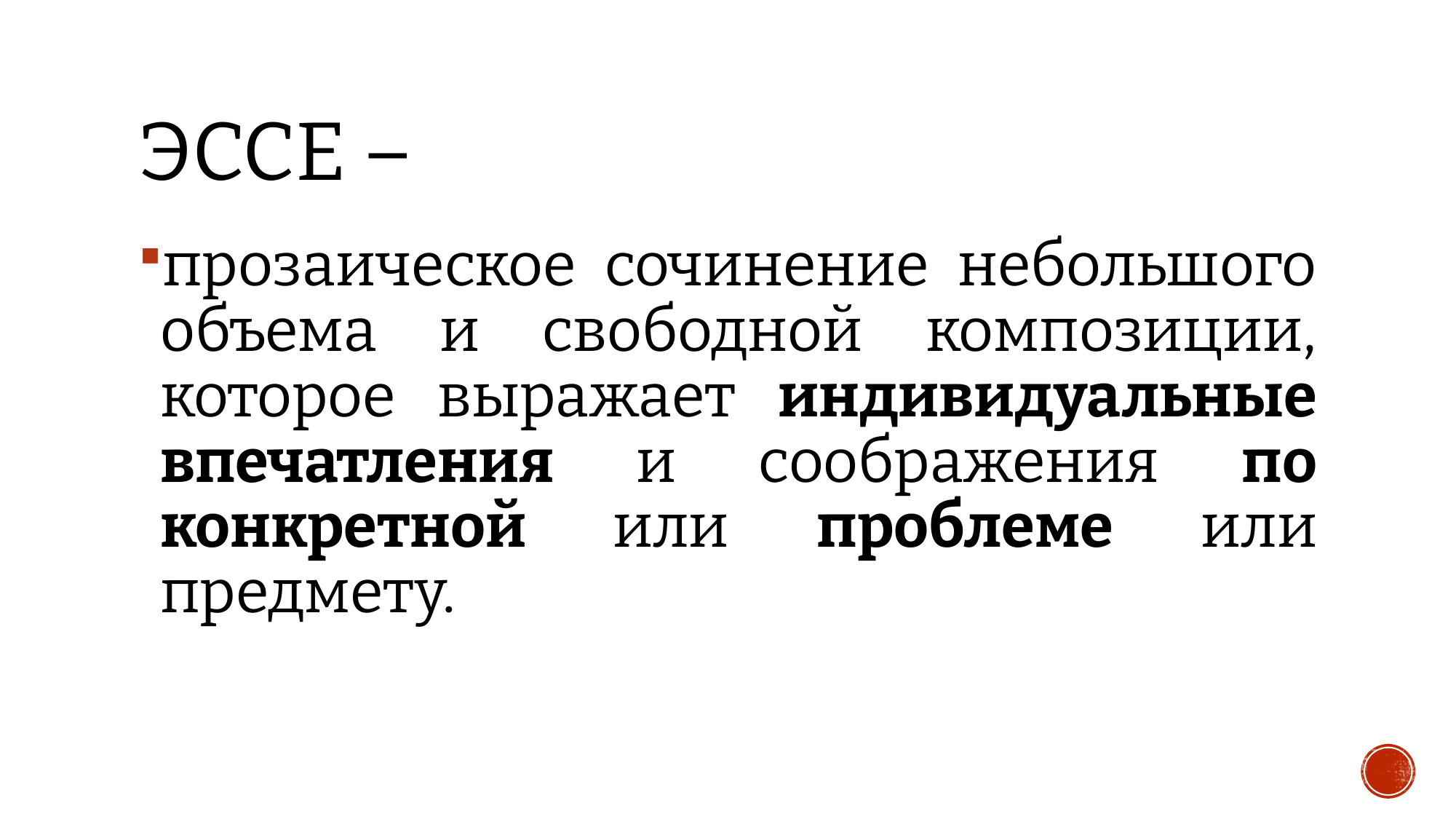

# Эссе –
прозаическое сочинение небольшого объема и свободной композиции, которое выражает индивидуальные впечатления и соображения по конкретной или проблеме или предмету.